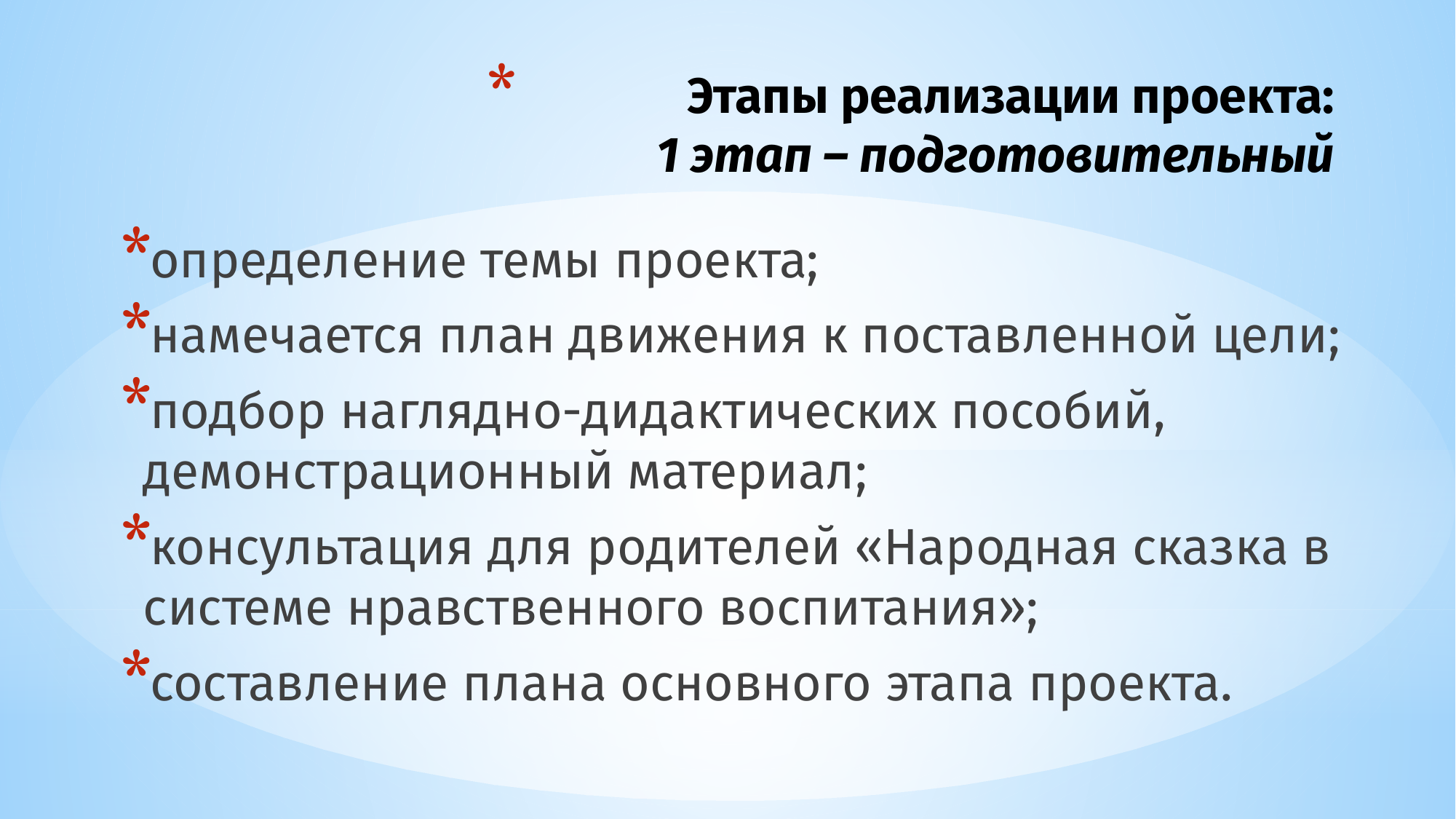

# Этапы реализации проекта: 1 этап – подготовительный
определение темы проекта;
намечается план движения к поставленной цели;
подбор наглядно-дидактических пособий, демонстрационный материал;
консультация для родителей «Народная сказка в системе нравственного воспитания»;
составление плана основного этапа проекта.